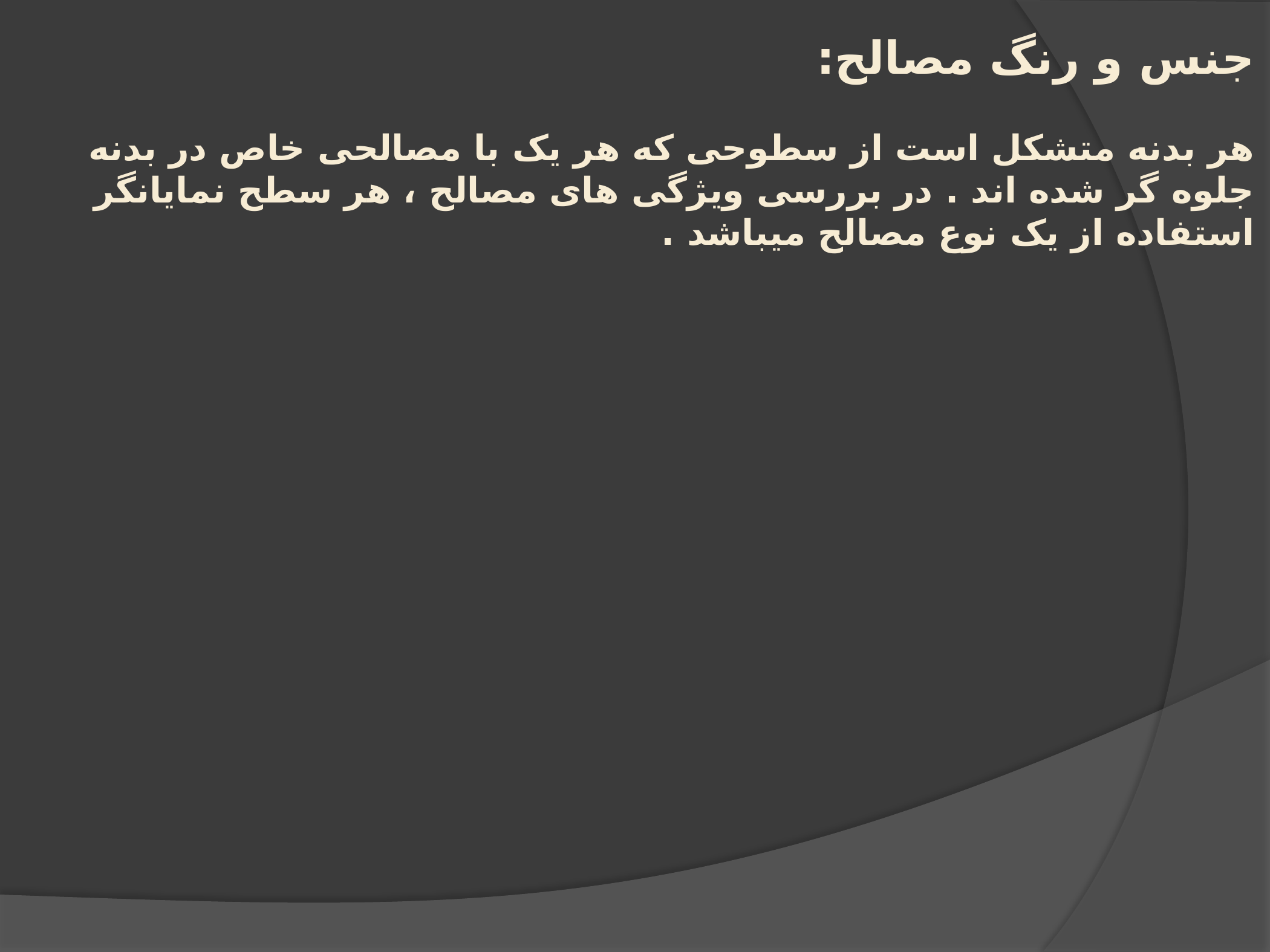

جنس و رنگ مصالح:

هر بدنه متشکل است از سطوحی که هر یک با مصالحی خاص در بدنه جلوه گر شده اند . در بررسی ویژگی های مصالح ، هر سطح نمایانگر استفاده از یک نوع مصالح میباشد .